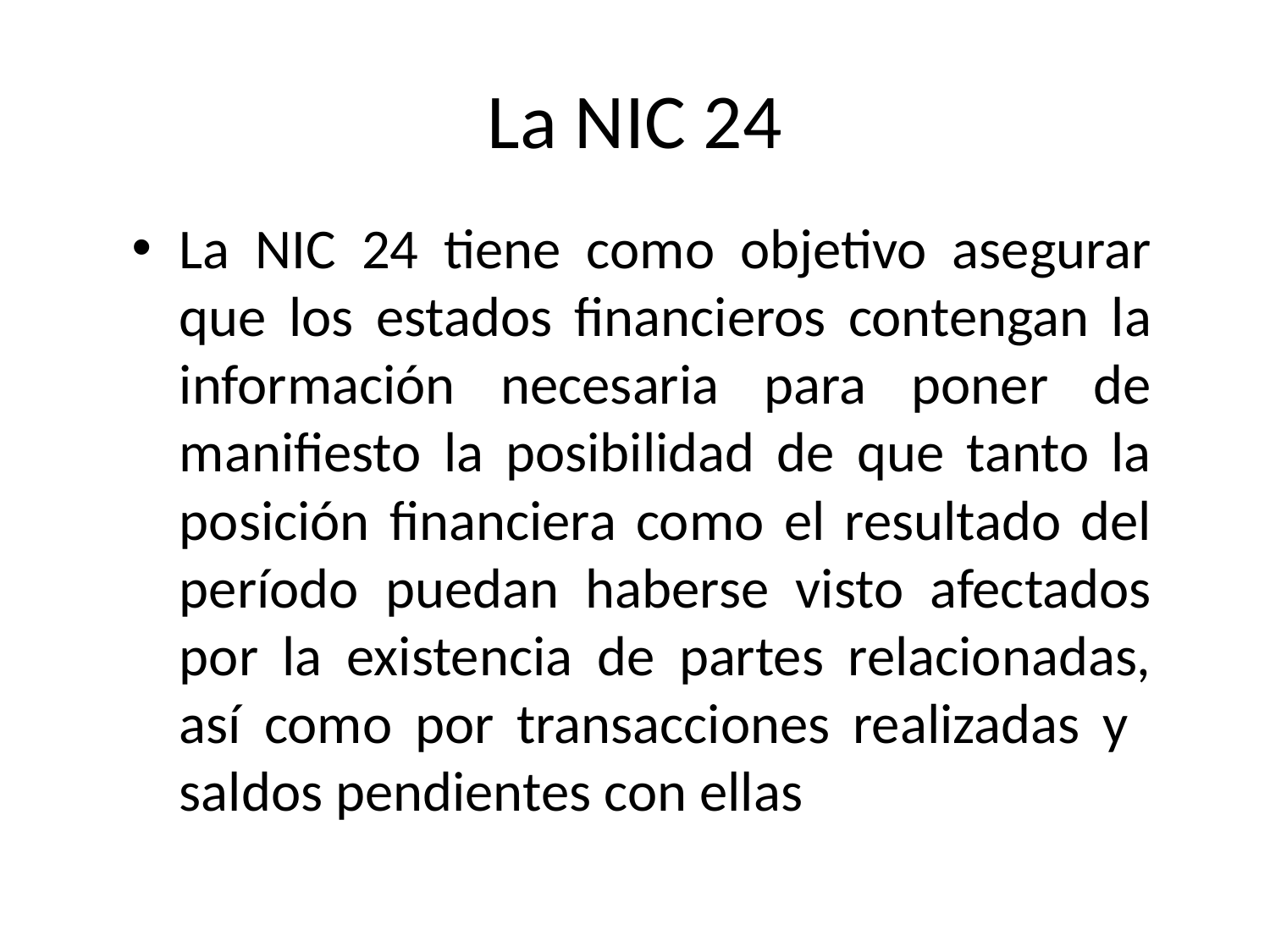

# La NIC 24
La NIC 24 tiene como objetivo asegurar que los estados financieros contengan la información necesaria para poner de manifiesto la posibilidad de que tanto la posición financiera como el resultado del período puedan haberse visto afectados por la existencia de partes relacionadas, así como por transacciones realizadas y  saldos pendientes con ellas